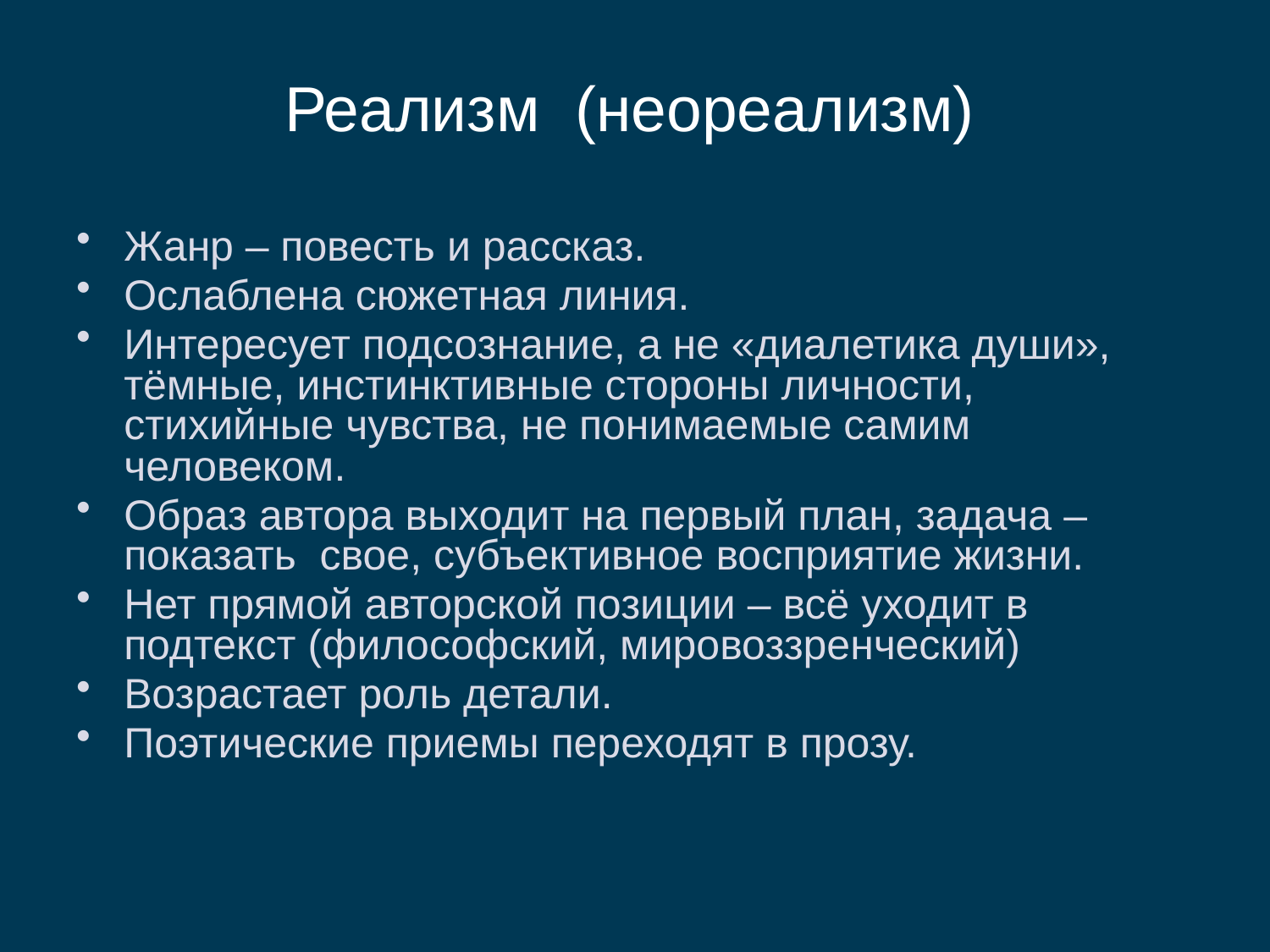

Реализм  (неореализм)
Жанр – повесть и рассказ.
Ослаблена сюжетная линия.
Интересует подсознание, а не «диалетика души», тёмные, инстинктивные стороны личности, стихийные чувства, не понимаемые самим человеком.
Образ автора выходит на первый план, задача – показать  свое, субъективное восприятие жизни.
Нет прямой авторской позиции – всё уходит в подтекст (философский, мировоззренческий)
Возрастает роль детали.
Поэтические приемы переходят в прозу.